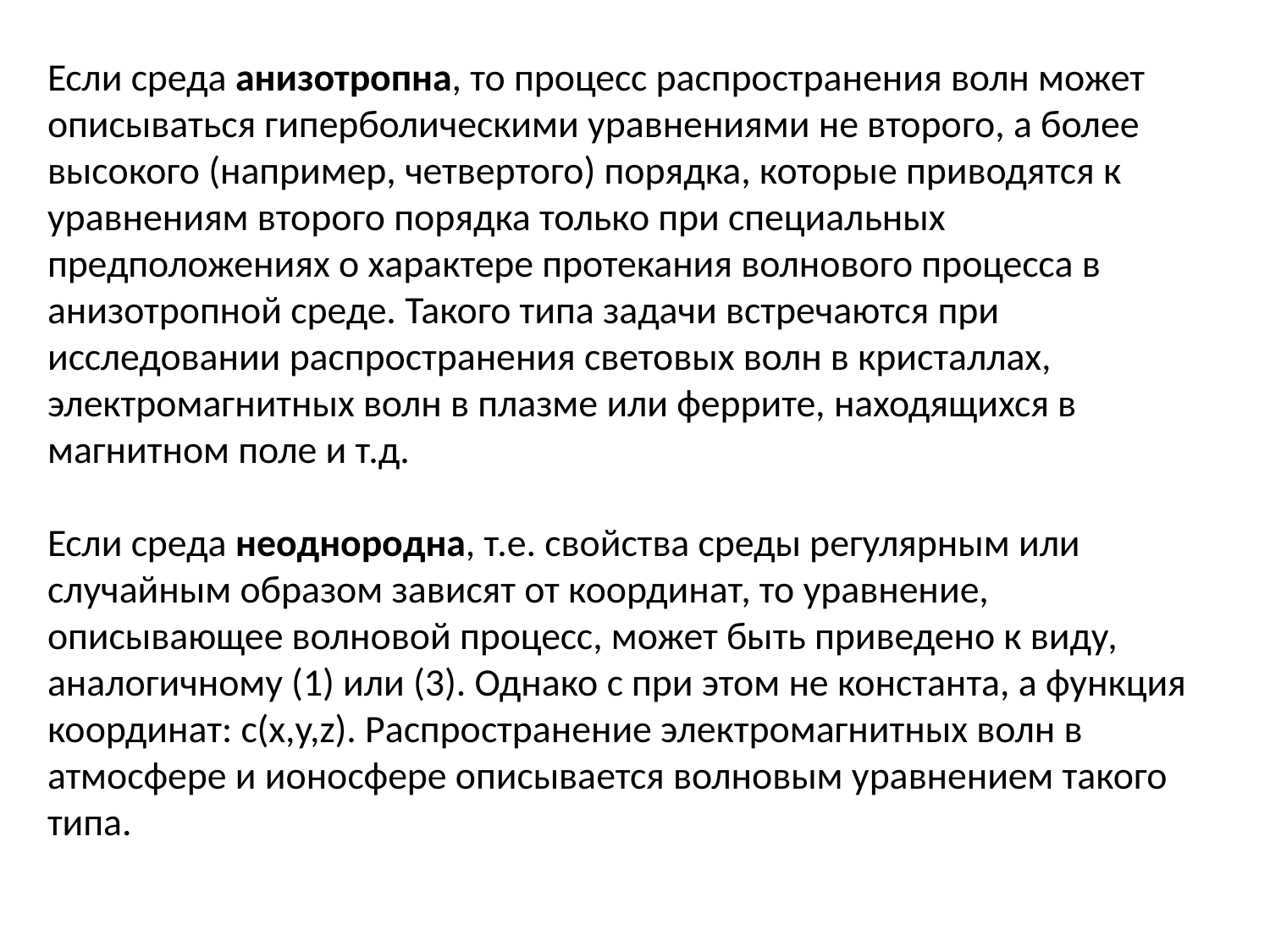

Если среда анизотропна, то процесс распространения волн может описываться гиперболическими уравнениями не второго, а более высокого (например, четвертого) порядка, которые приводятся к уравнениям второго порядка только при специальных предположениях о характере протекания волнового процесса в анизотропной среде. Такого типа задачи встречаются при исследовании распространения световых волн в кристаллах, электромагнитных волн в плазме или феррите, находящихся в магнитном поле и т.д.

Если среда неоднородна, т.е. свойства среды регулярным или случайным образом зависят от координат, то уравнение, описывающее волновой процесс, может быть приведено к виду, аналогичному (1) или (3). Однако c при этом не константа, а функция координат: c(x,y,z). Распространение электромагнитных волн в атмосфере и ионосфере описывается волновым уравнением такого типа.